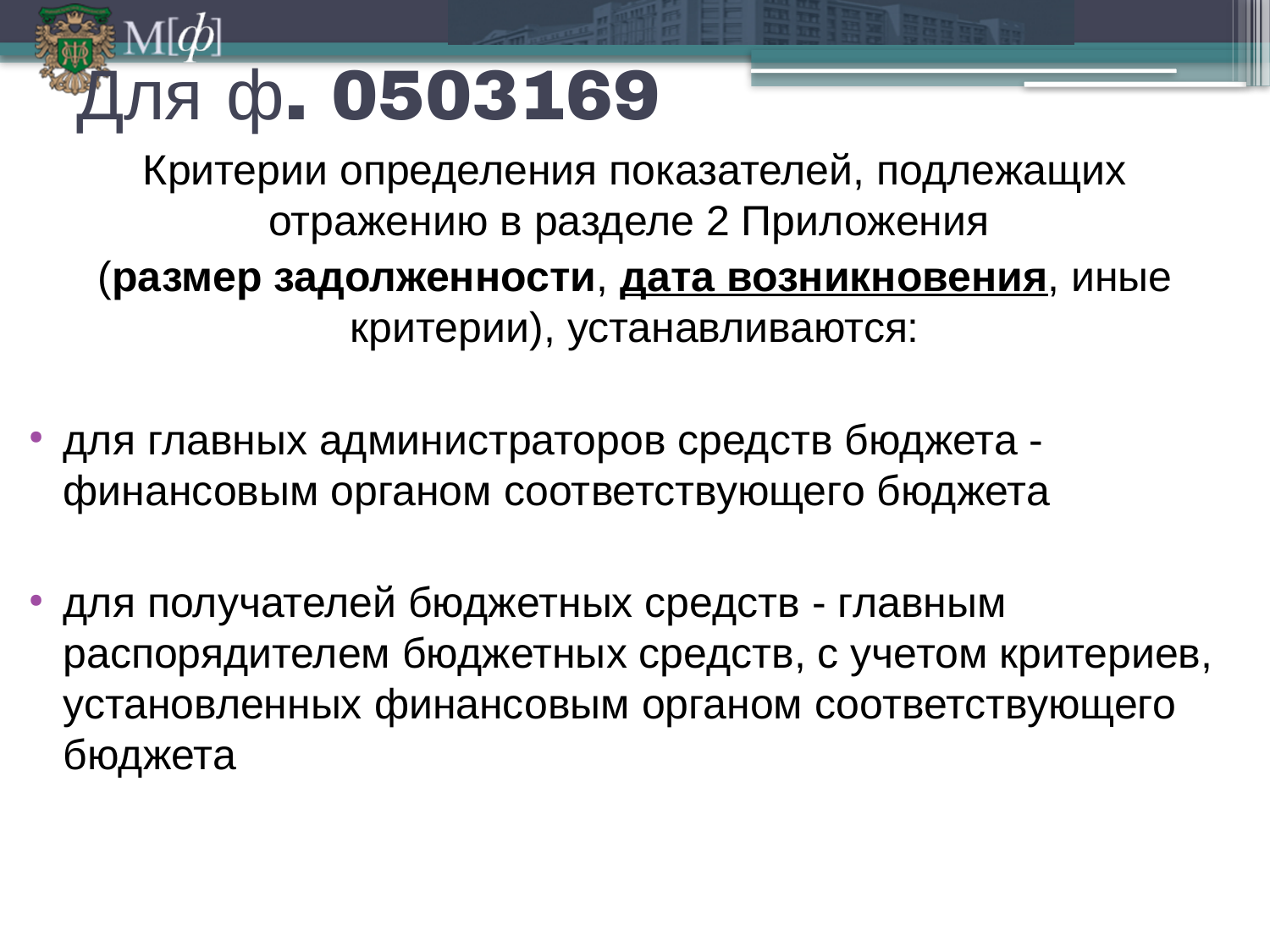

# Для ф. 0503169
Критерии определения показателей, подлежащих отражению в разделе 2 Приложения
(размер задолженности, дата возникновения, иные критерии), устанавливаются:

для главных администраторов средств бюджета - финансовым органом соответствующего бюджета

для получателей бюджетных средств - главным распорядителем бюджетных средств, с учетом критериев, установленных финансовым органом соответствующего бюджета